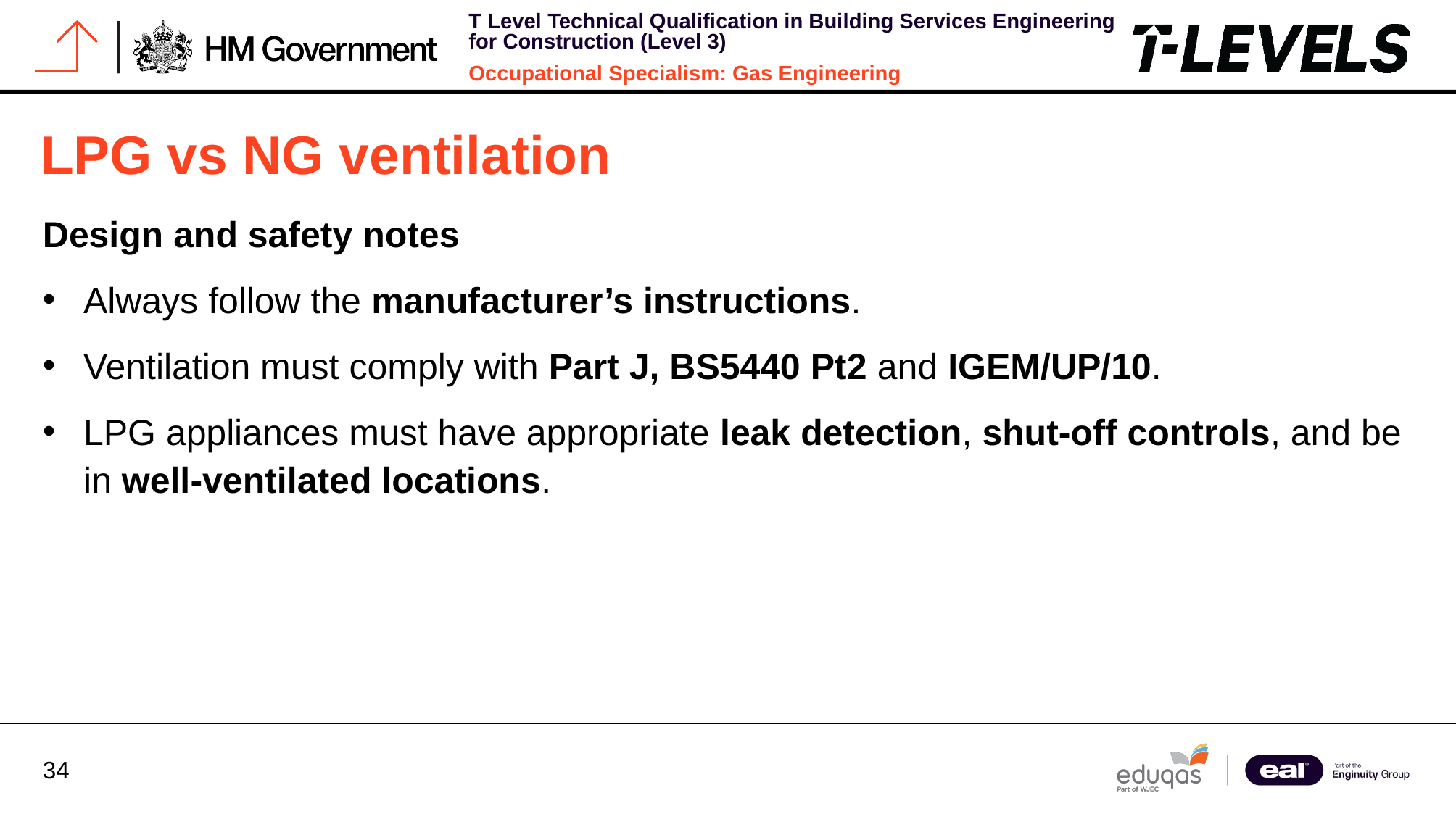

# LPG vs NG ventilation
Design and safety notes
Always follow the manufacturer’s instructions.
Ventilation must comply with Part J, BS5440 Pt2 and IGEM/UP/10.
LPG appliances must have appropriate leak detection, shut-off controls, and be in well-ventilated locations.